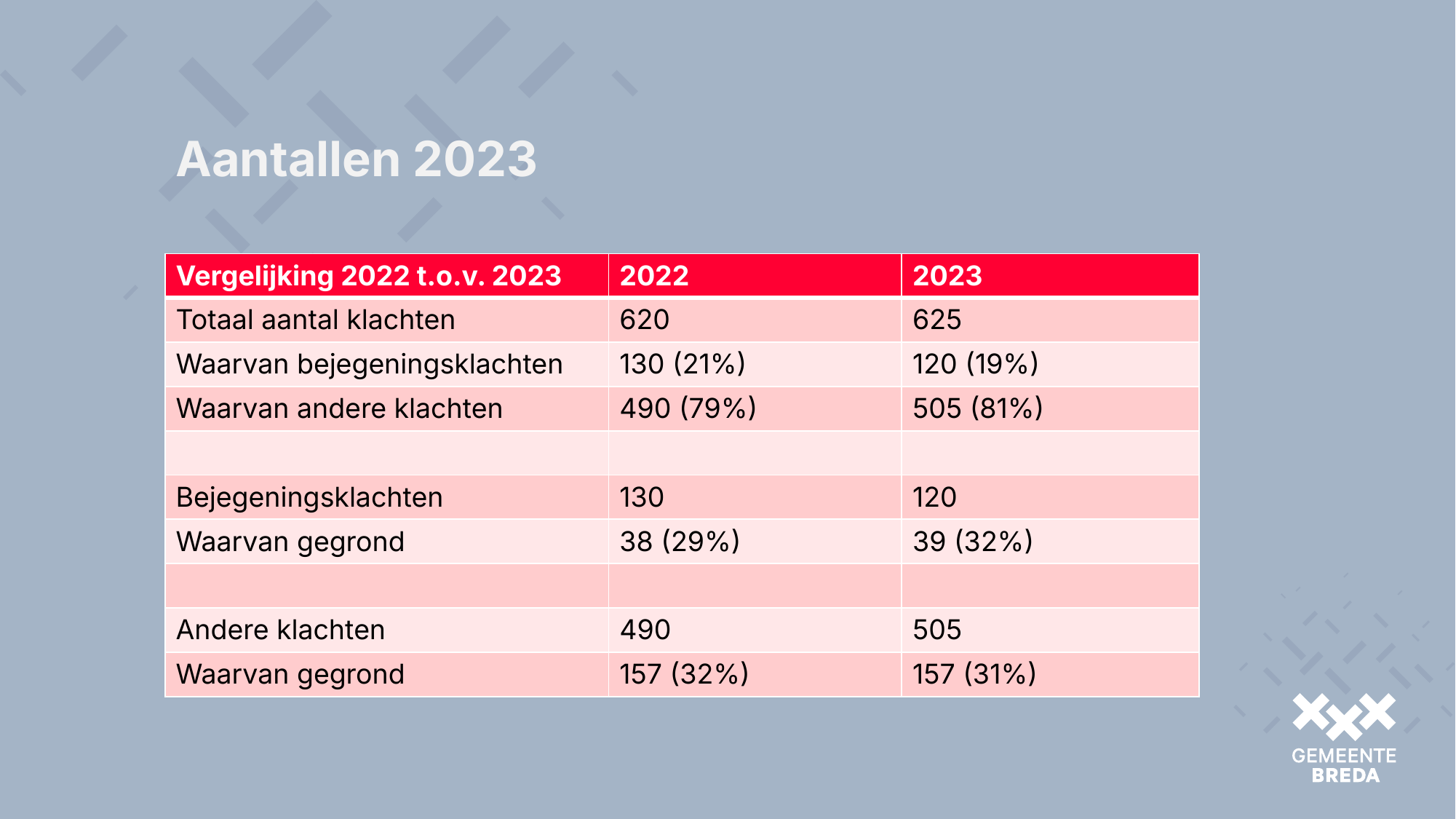

Aantallen 2023
| Vergelijking 2022 t.o.v. 2023 | 2022 | 2023 |
| --- | --- | --- |
| Totaal aantal klachten | 620 | 625 |
| Waarvan bejegeningsklachten | 130 (21%) | 120 (19%) |
| Waarvan andere klachten | 490 (79%) | 505 (81%) |
|  |  |  |
| Bejegeningsklachten | 130 | 120 |
| Waarvan gegrond | 38 (29%) | 39 (32%) |
|  |  |  |
| Andere klachten | 490 | 505 |
| Waarvan gegrond | 157 (32%) | 157 (31%) |